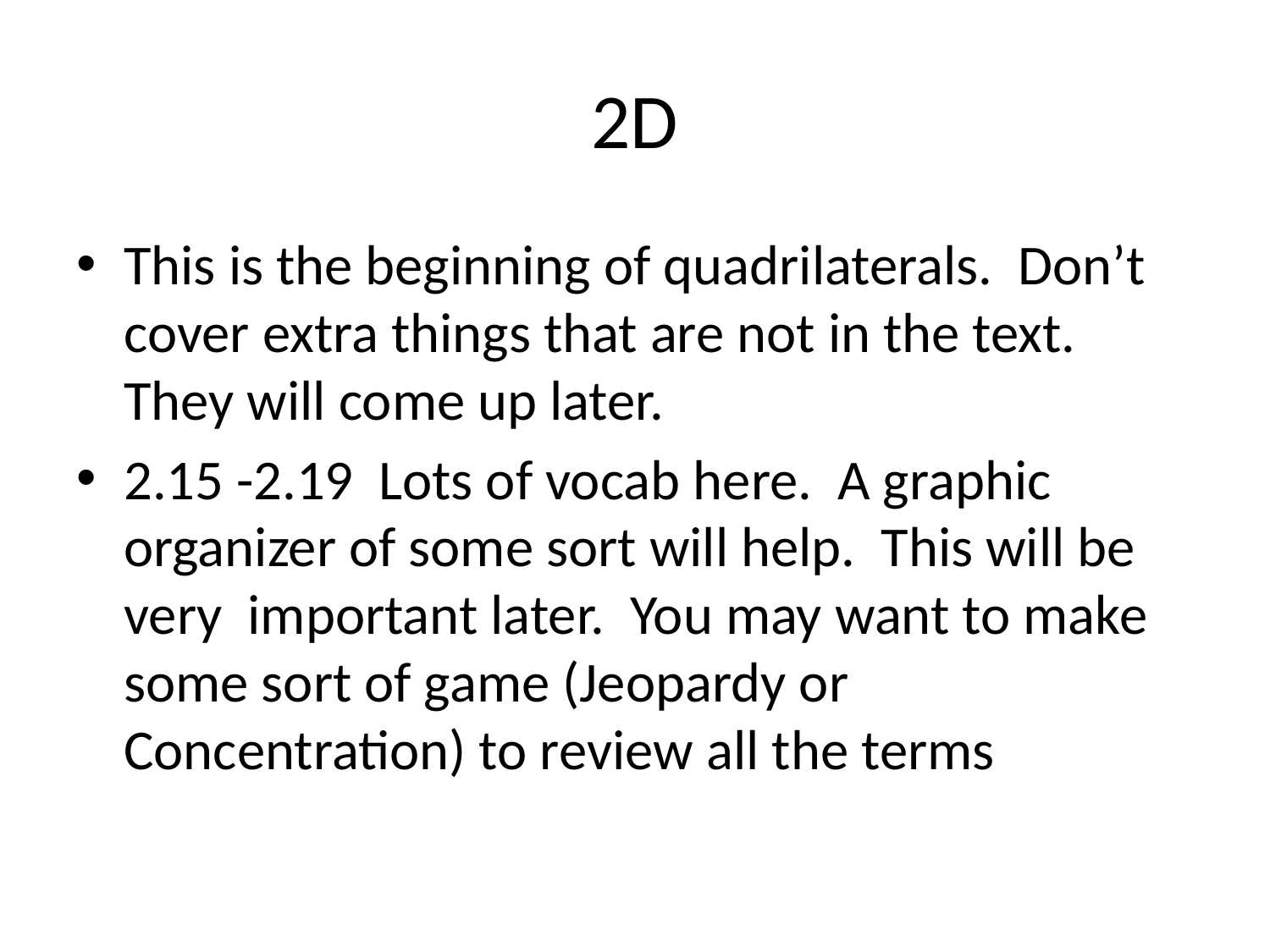

# 2D
This is the beginning of quadrilaterals.  Don’t cover extra things that are not in the text.  They will come up later.
2.15 -2.19  Lots of vocab here.  A graphic organizer of some sort will help.  This will be very  important later.  You may want to make some sort of game (Jeopardy or Concentration) to review all the terms